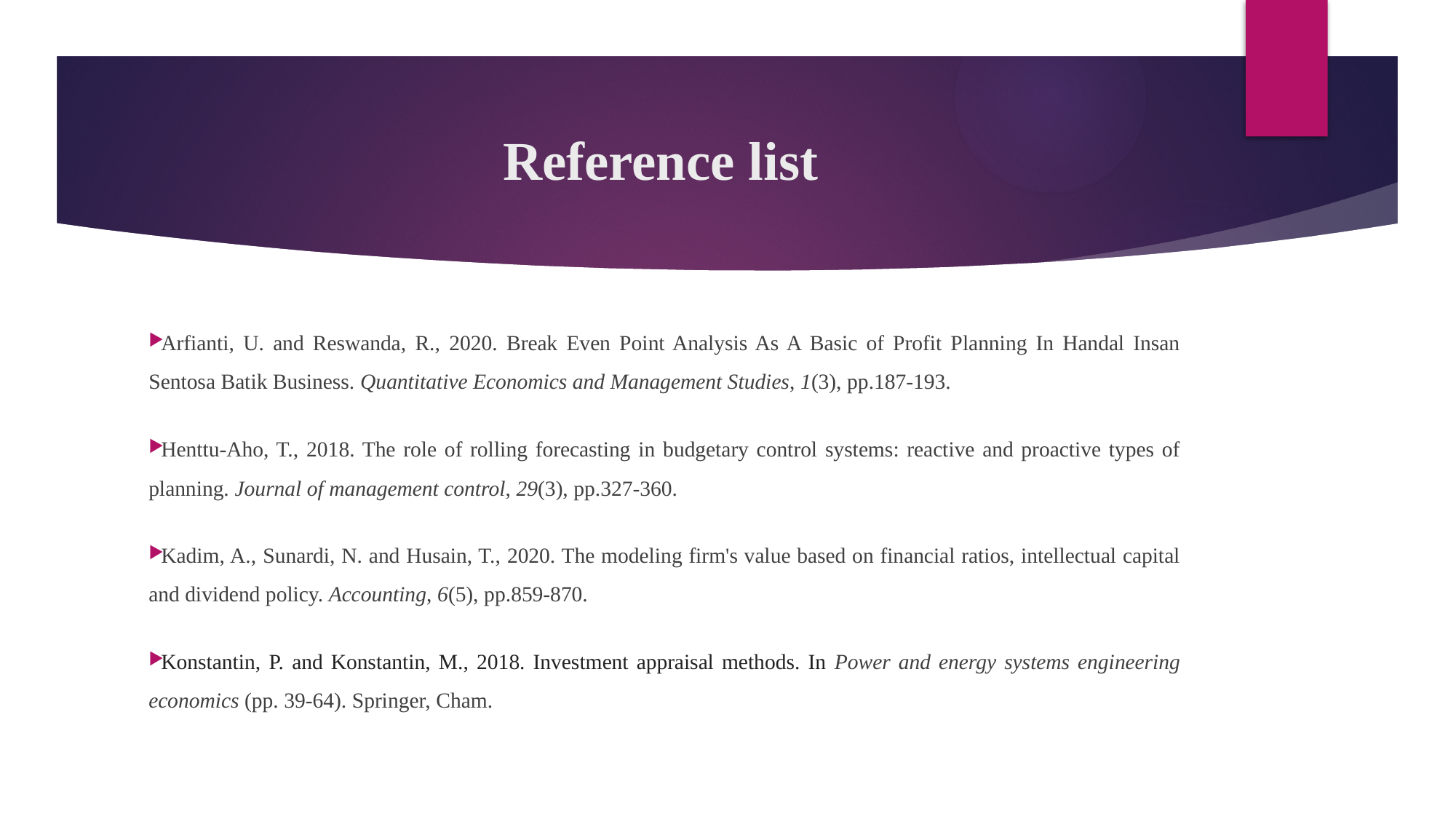

# Reference list
Arfianti, U. and Reswanda, R., 2020. Break Even Point Analysis As A Basic of Profit Planning In Handal Insan Sentosa Batik Business. Quantitative Economics and Management Studies, 1(3), pp.187-193.
Henttu-Aho, T., 2018. The role of rolling forecasting in budgetary control systems: reactive and proactive types of planning. Journal of management control, 29(3), pp.327-360.
Kadim, A., Sunardi, N. and Husain, T., 2020. The modeling firm's value based on financial ratios, intellectual capital and dividend policy. Accounting, 6(5), pp.859-870.
Konstantin, P. and Konstantin, M., 2018. Investment appraisal methods. In Power and energy systems engineering economics (pp. 39-64). Springer, Cham.